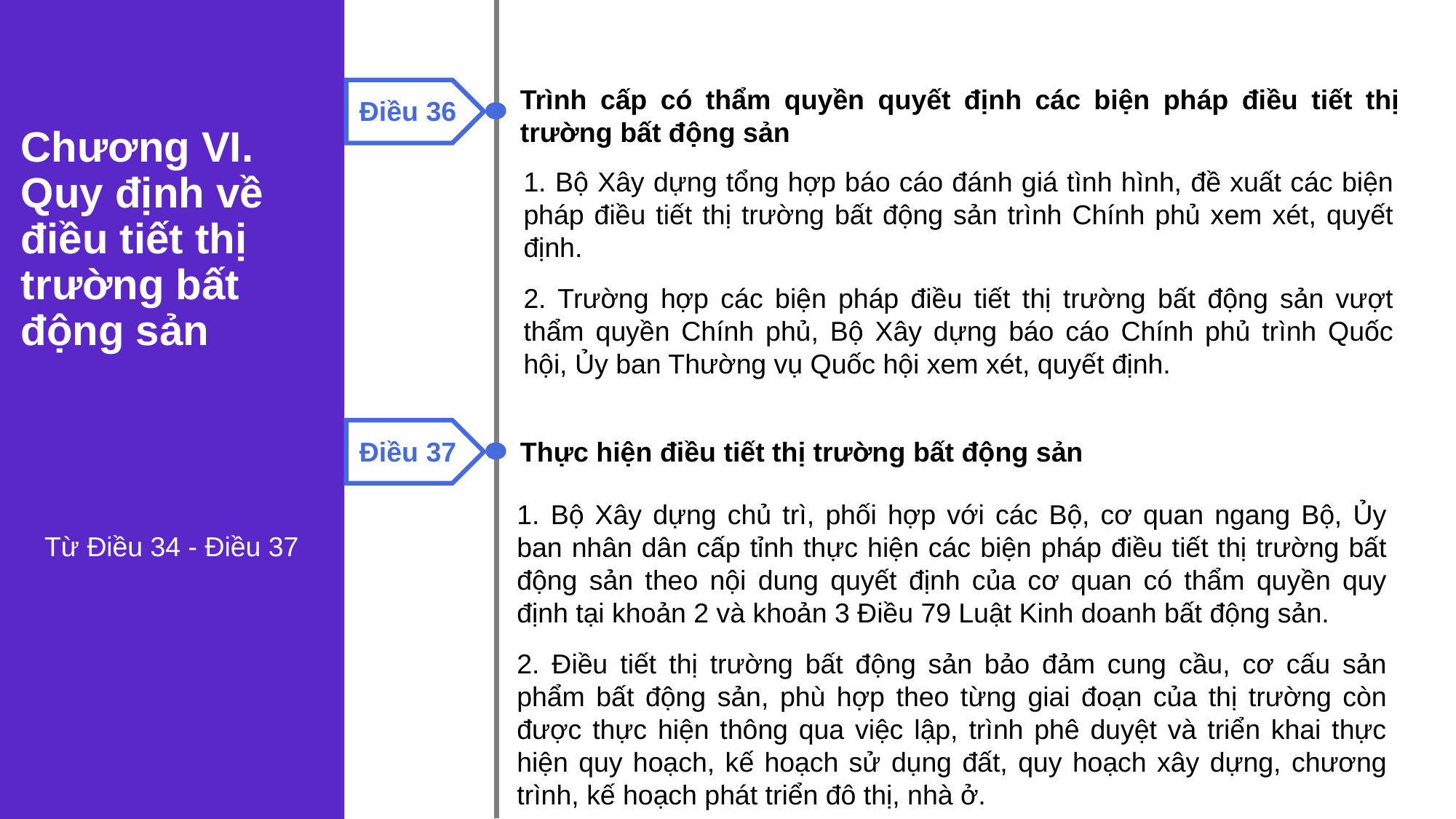

Trình cấp có thẩm quyền quyết định các biện pháp điều tiết thị trường bất động sản

Điều 36

Chương VI. Quy định về điều tiết thị trường bất động sản
1. Bộ Xây dựng tổng hợp báo cáo đánh giá tình hình, đề xuất các biện pháp điều tiết thị trường bất động sản trình Chính phủ xem xét, quyết định.
2. Trường hợp các biện pháp điều tiết thị trường bất động sản vượt thẩm quyền Chính phủ, Bộ Xây dựng báo cáo Chính phủ trình Quốc hội, Ủy ban Thường vụ Quốc hội xem xét, quyết định.

Điều 37

Thực hiện điều tiết thị trường bất động sản
Từ Điều 34 - Điều 37
1. Bộ Xây dựng chủ trì, phối hợp với các Bộ, cơ quan ngang Bộ, Ủy ban nhân dân cấp tỉnh thực hiện các biện pháp điều tiết thị trường bất động sản theo nội dung quyết định của cơ quan có thẩm quyền quy định tại khoản 2 và khoản 3 Điều 79 Luật Kinh doanh bất động sản.
2. Điều tiết thị trường bất động sản bảo đảm cung cầu, cơ cấu sản phẩm bất động sản, phù hợp theo từng giai đoạn của thị trường còn được thực hiện thông qua việc lập, trình phê duyệt và triển khai thực hiện quy hoạch, kế hoạch sử dụng đất, quy hoạch xây dựng, chương trình, kế hoạch phát triển đô thị, nhà ở.